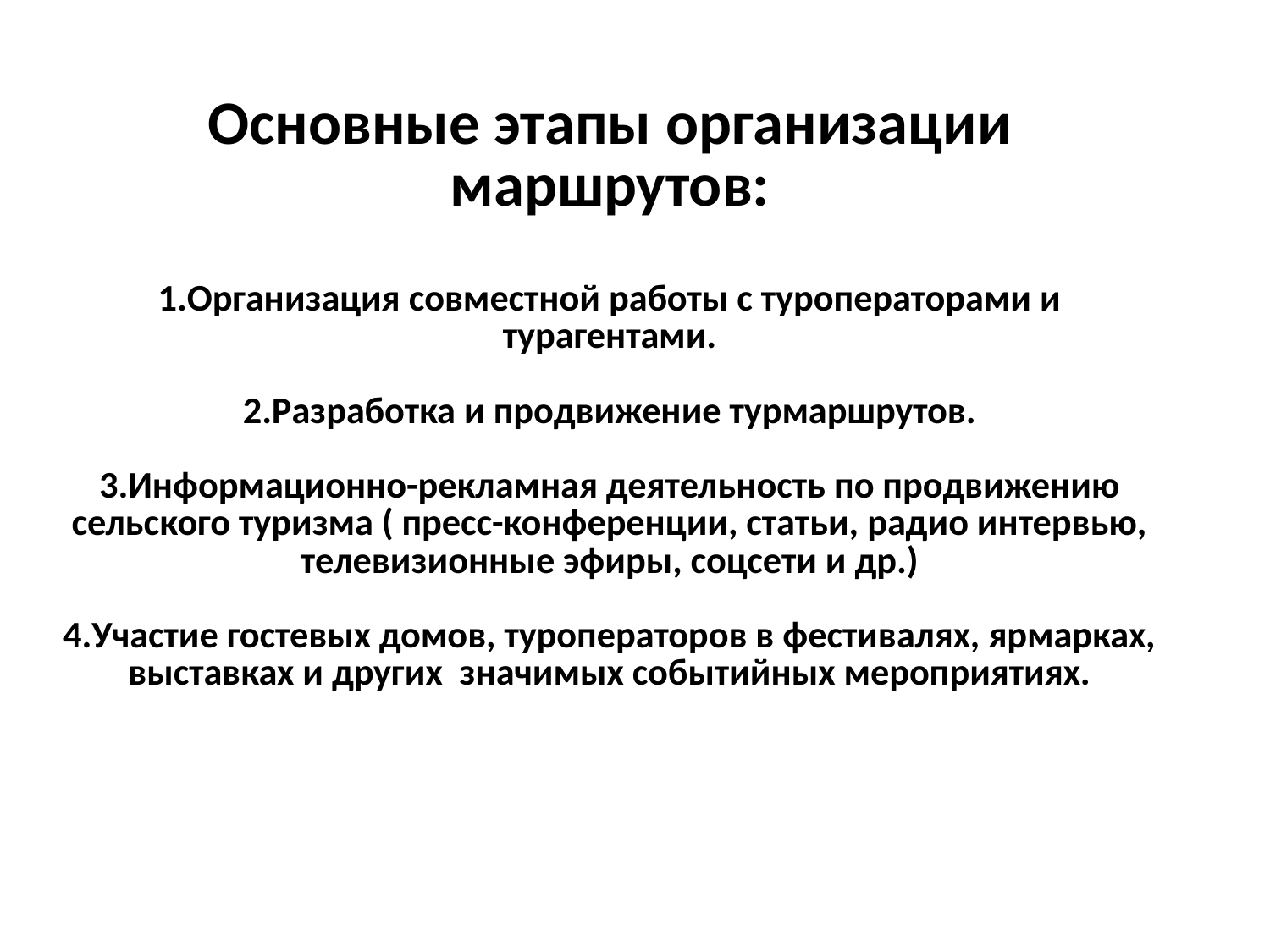

# Основные этапы организации маршрутов: 1.Организация совместной работы с туроператорами и турагентами. 2.Разработка и продвижение турмаршрутов. 3.Информационно-рекламная деятельность по продвижению сельского туризма ( пресс-конференции, статьи, радио интервью, телевизионные эфиры, соцсети и др.) 4.Участие гостевых домов, туроператоров в фестивалях, ярмарках, выставках и других  значимых событийных мероприятиях.